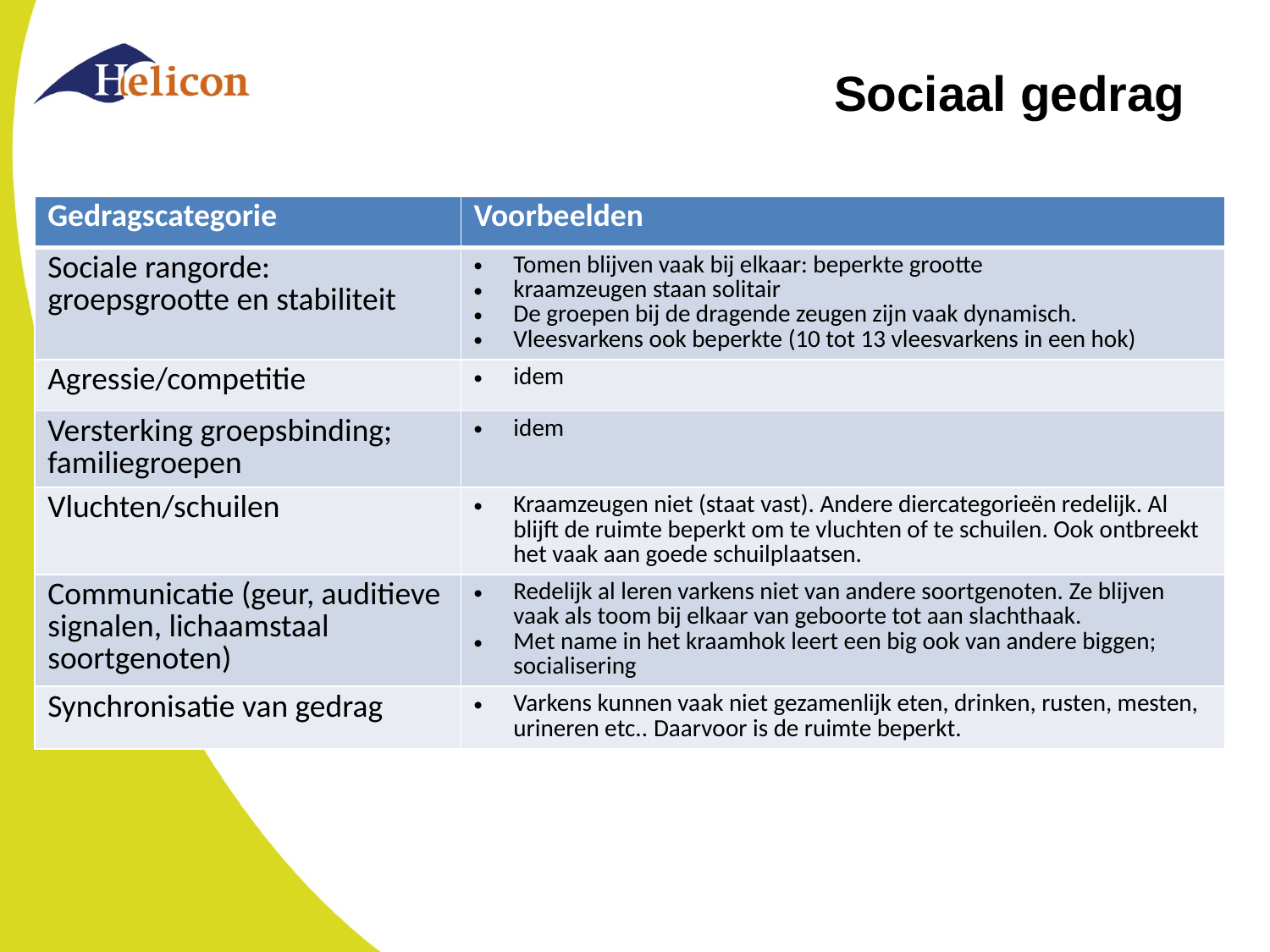

# Sociaal gedrag
| Gedragscategorie | Voorbeelden |
| --- | --- |
| Sociale rangorde: groepsgrootte en stabiliteit | Tomen blijven vaak bij elkaar: beperkte grootte kraamzeugen staan solitair De groepen bij de dragende zeugen zijn vaak dynamisch. Vleesvarkens ook beperkte (10 tot 13 vleesvarkens in een hok) |
| Agressie/competitie | idem |
| Versterking groepsbinding; familiegroepen | idem |
| Vluchten/schuilen | Kraamzeugen niet (staat vast). Andere diercategorieën redelijk. Al blijft de ruimte beperkt om te vluchten of te schuilen. Ook ontbreekt het vaak aan goede schuilplaatsen. |
| Communicatie (geur, auditieve signalen, lichaamstaal soortgenoten) | Redelijk al leren varkens niet van andere soortgenoten. Ze blijven vaak als toom bij elkaar van geboorte tot aan slachthaak. Met name in het kraamhok leert een big ook van andere biggen; socialisering |
| Synchronisatie van gedrag | Varkens kunnen vaak niet gezamenlijk eten, drinken, rusten, mesten, urineren etc.. Daarvoor is de ruimte beperkt. |